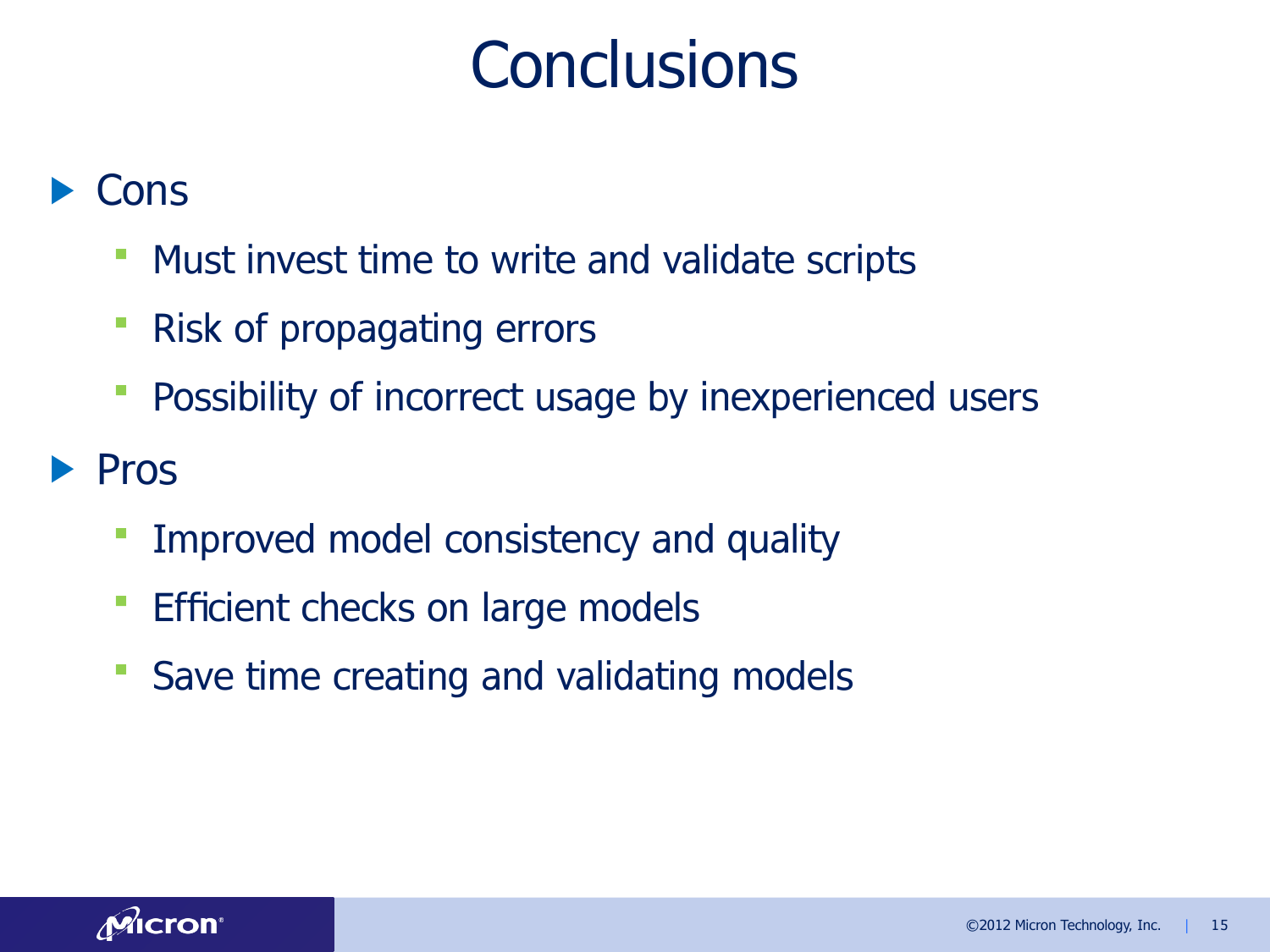

# Conclusions
Cons
Must invest time to write and validate scripts
Risk of propagating errors
Possibility of incorrect usage by inexperienced users
Pros
Improved model consistency and quality
Efficient checks on large models
Save time creating and validating models